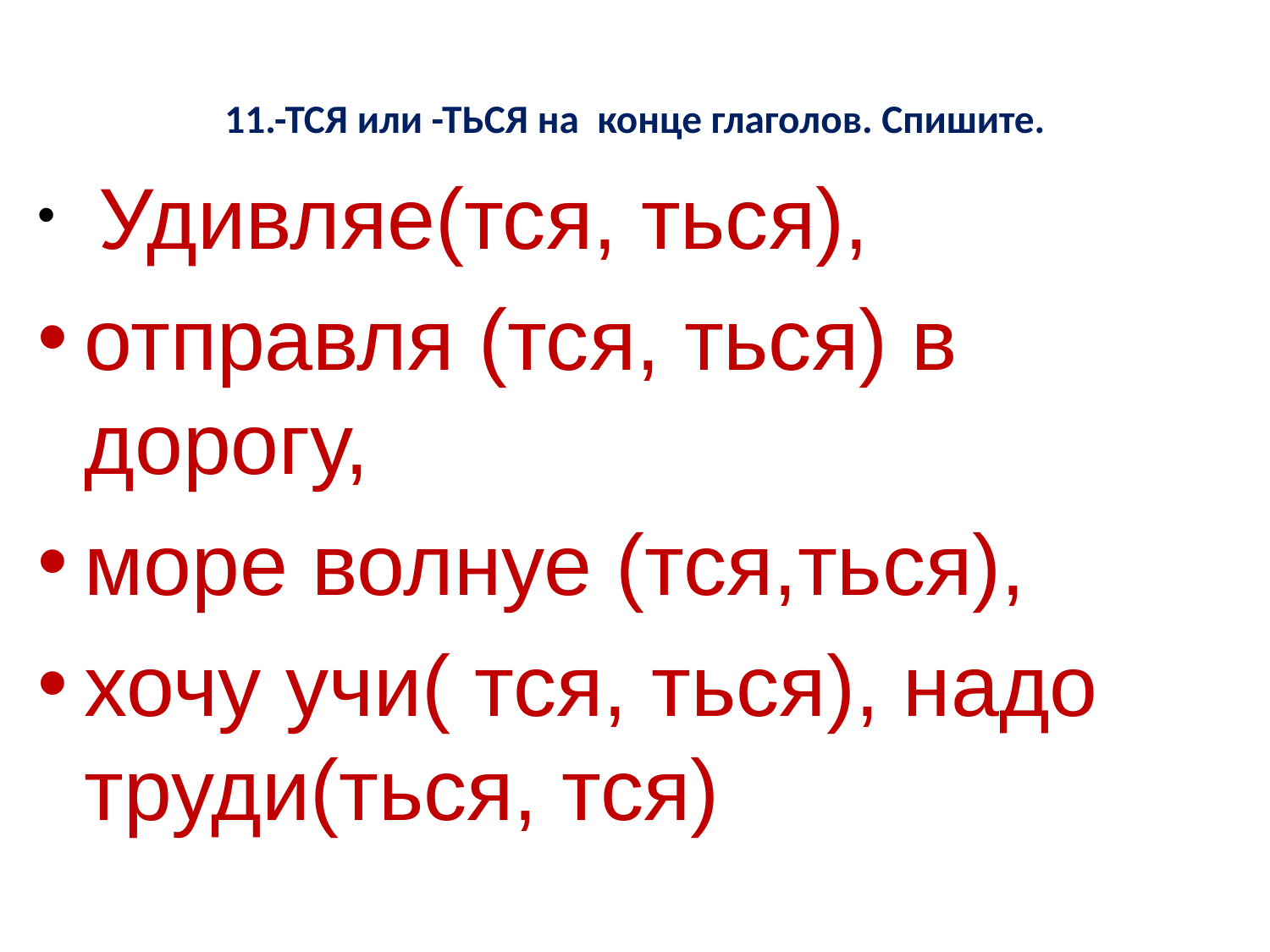

# 11.-ТСЯ или -ТЬСЯ на  конце глаголов. Спишите.
 Удивляе(тся, ться),
отправля (тся, ться) в дорогу,
море волнуе (тся,ться),
хочу учи( тся, ться), надо труди(ться, тся)